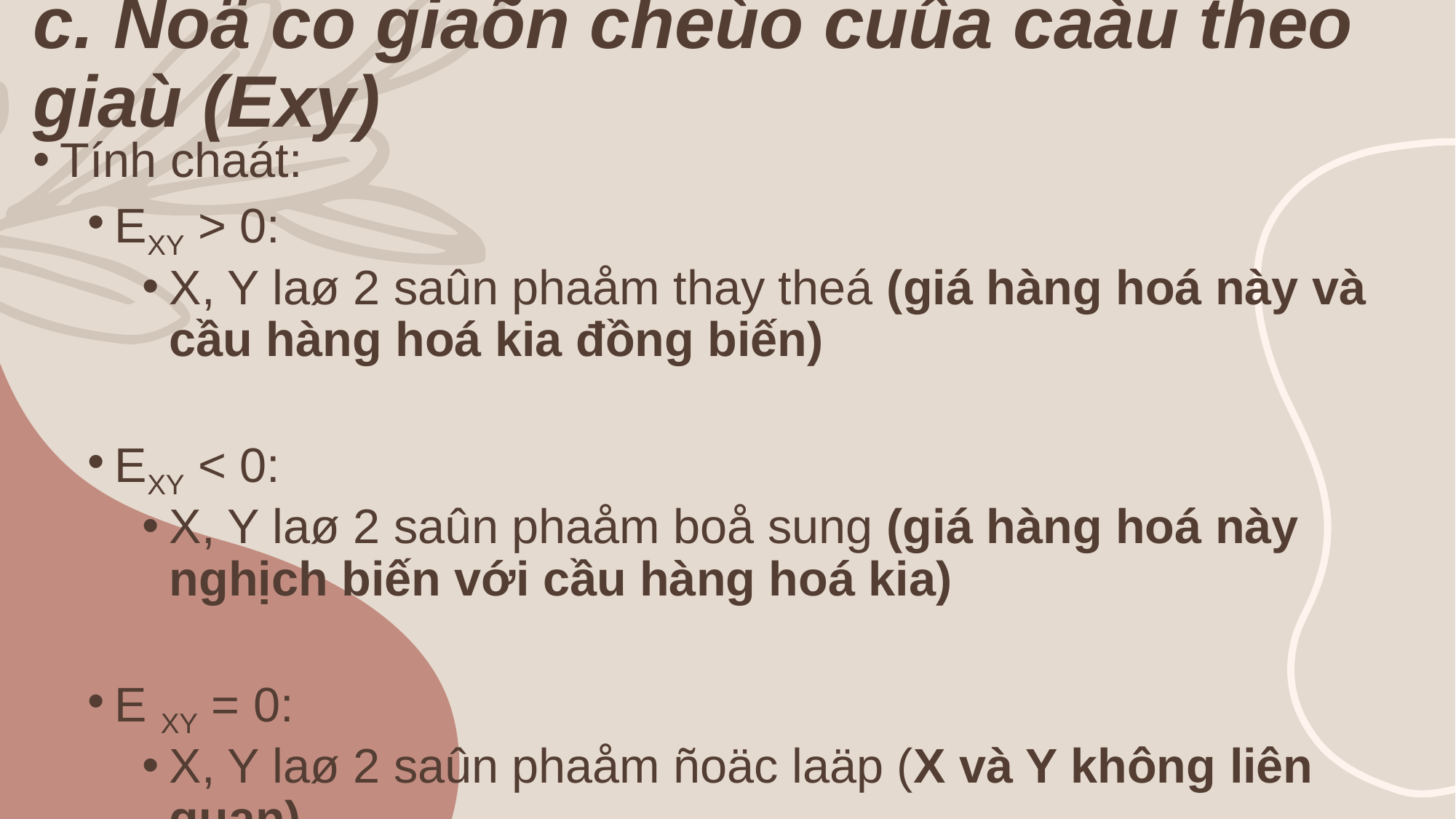

c. Ñoä co giaõn cheùo cuûa caàu theo giaù (Exy)
Tính chaát:
EXY > 0:
X, Y laø 2 saûn phaåm thay theá (giá hàng hoá này và cầu hàng hoá kia đồng biến)

EXY < 0:
X, Y laø 2 saûn phaåm boå sung (giá hàng hoá này nghịch biến với cầu hàng hoá kia)

E XY = 0:
X, Y laø 2 saûn phaåm ñoäc laäp (X và Y không liên quan)